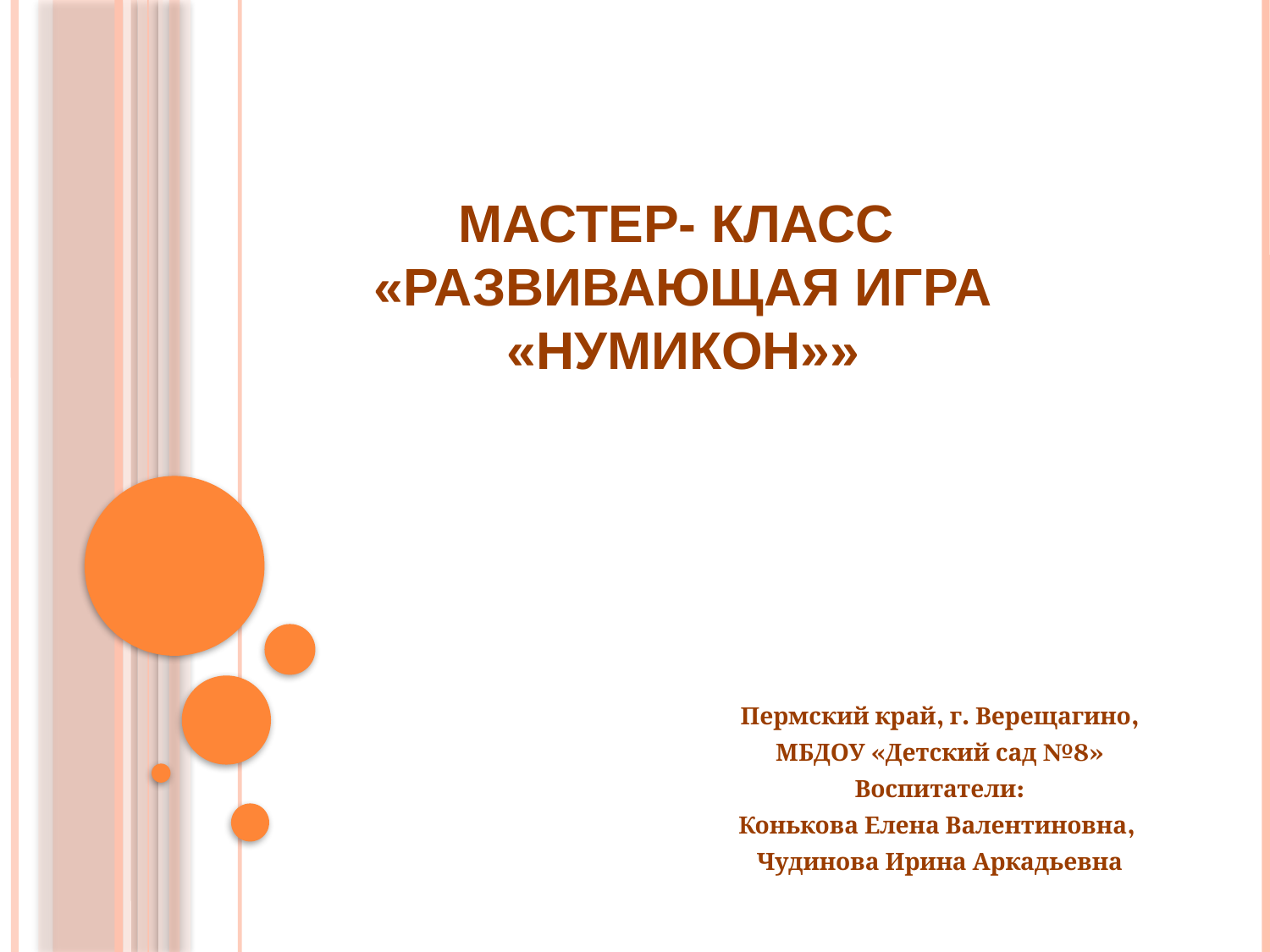

# Мастер- класс «Развивающая игра «Нумикон»»
Пермский край, г. Верещагино,
МБДОУ «Детский сад №8»
Воспитатели:
Конькова Елена Валентиновна,
Чудинова Ирина Аркадьевна